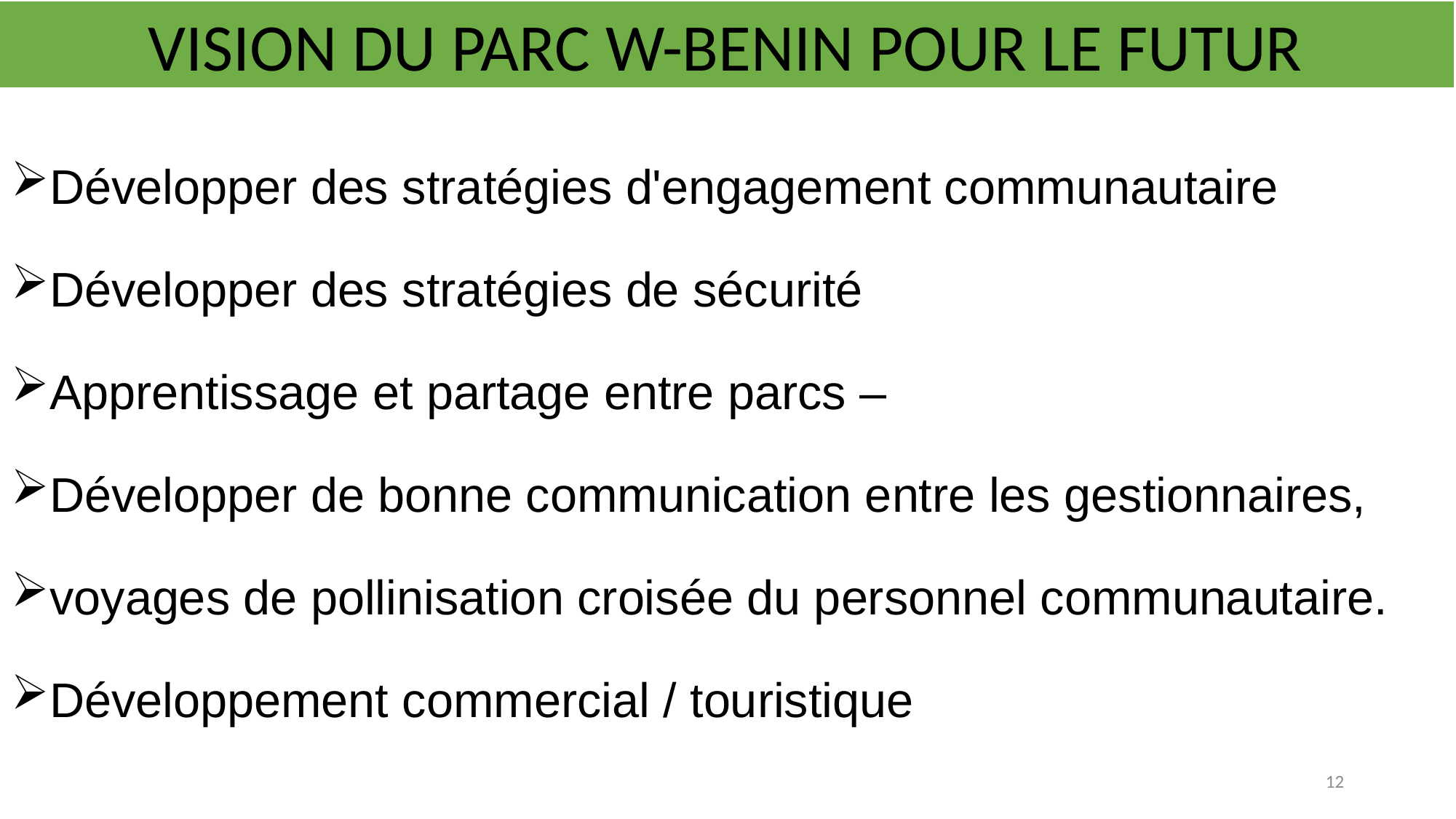

VISION DU PARC W-BENIN POUR LE FUTUR
Développer des stratégies d'engagement communautaire
Développer des stratégies de sécurité
Apprentissage et partage entre parcs –
Développer de bonne communication entre les gestionnaires,
voyages de pollinisation croisée du personnel communautaire.
Développement commercial / touristique
12